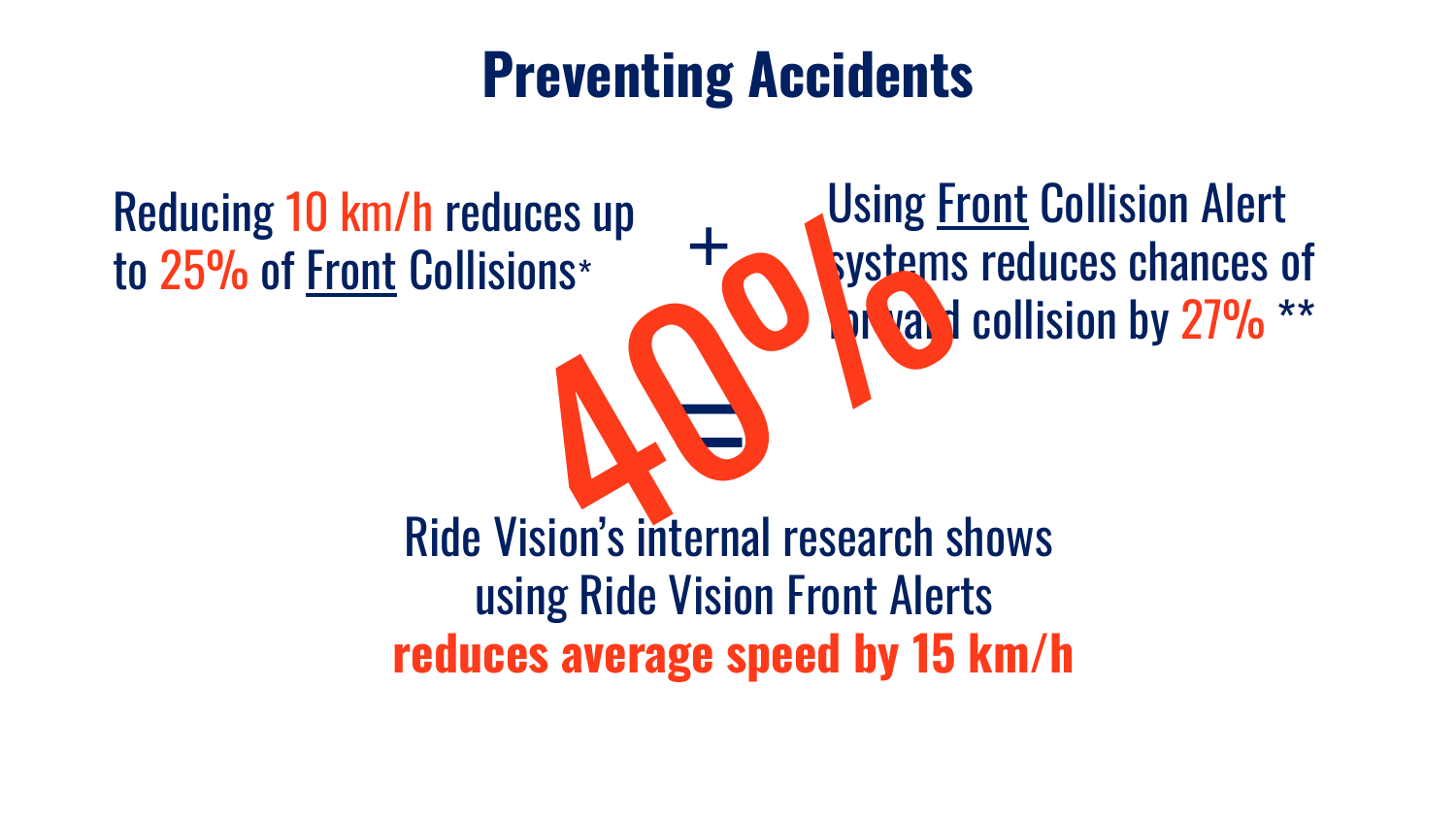

Preventing Accidents
40%
Using Front Collision Alert systems reduces chances of
forward collision by 27% **
Reducing 10 km/h reduces up to 25% of Front Collisions*
+
=
Ride Vision’s internal research shows
using Ride Vision Front Alerts
reduces average speed by 15 km/h